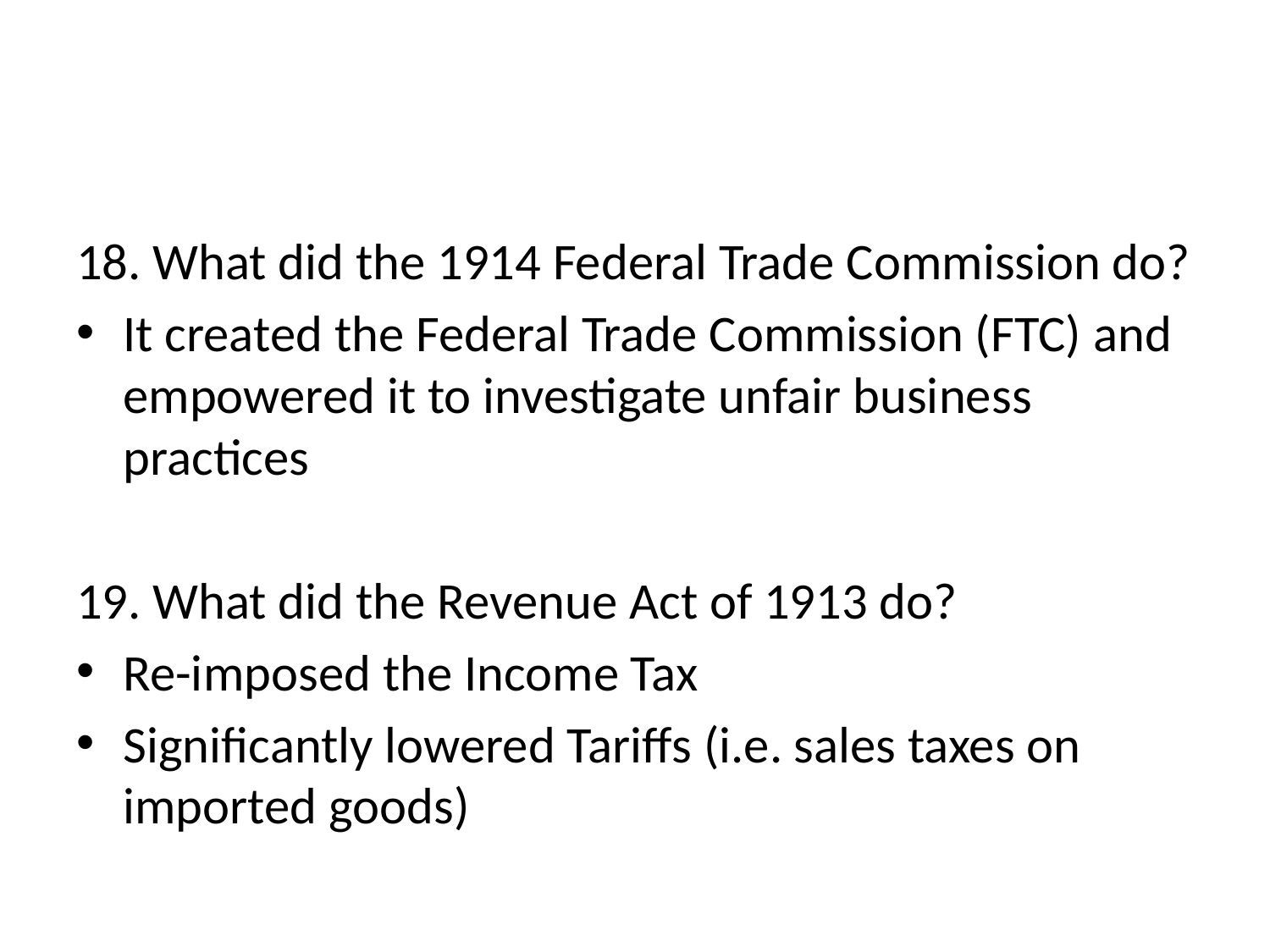

#
18. What did the 1914 Federal Trade Commission do?
It created the Federal Trade Commission (FTC) and empowered it to investigate unfair business practices

19. What did the Revenue Act of 1913 do?
Re-imposed the Income Tax
Significantly lowered Tariffs (i.e. sales taxes on imported goods)